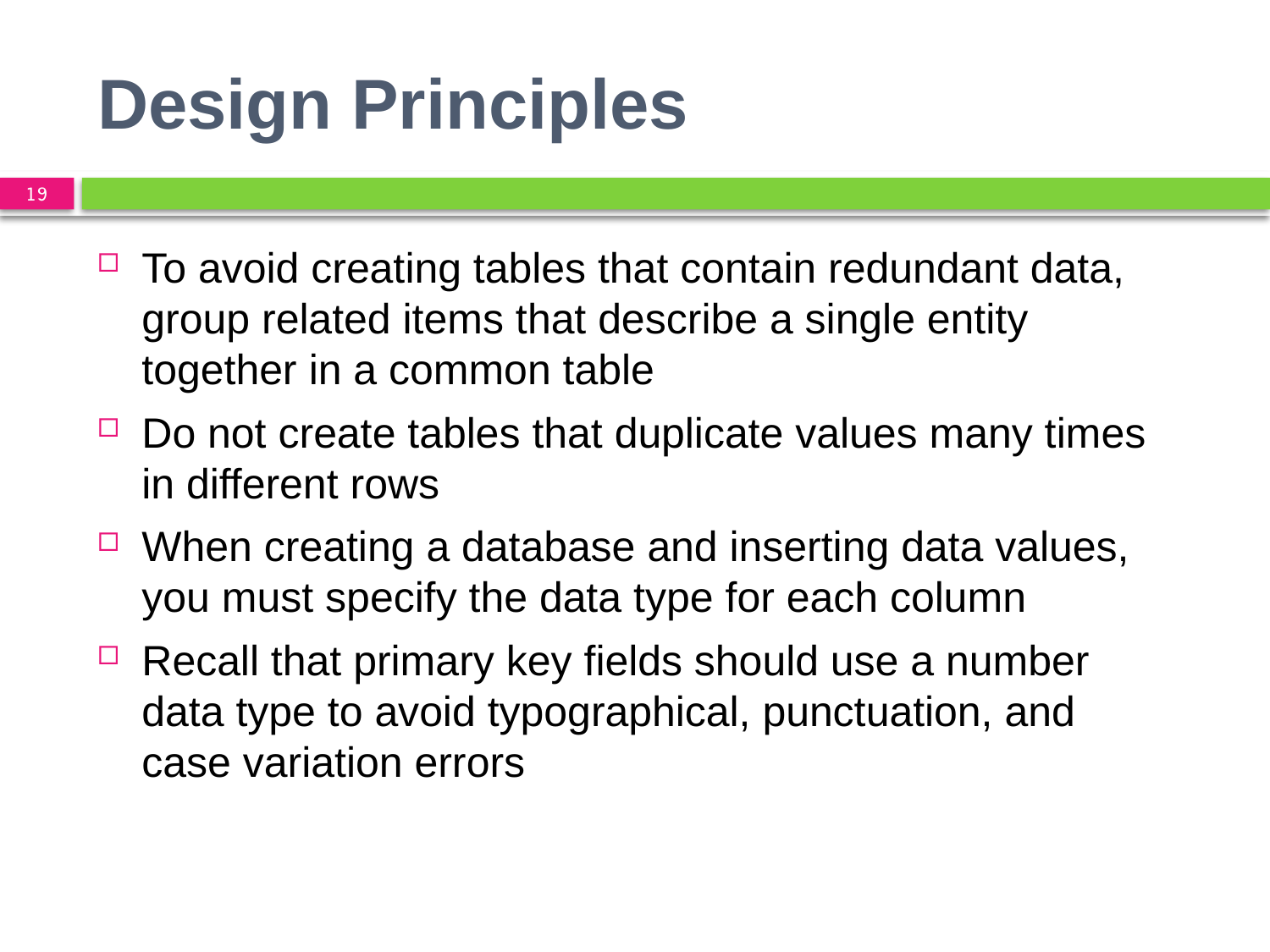

# Design Principles
19
To avoid creating tables that contain redundant data, group related items that describe a single entity together in a common table
Do not create tables that duplicate values many times in different rows
When creating a database and inserting data values, you must specify the data type for each column
Recall that primary key fields should use a number data type to avoid typographical, punctuation, and case variation errors